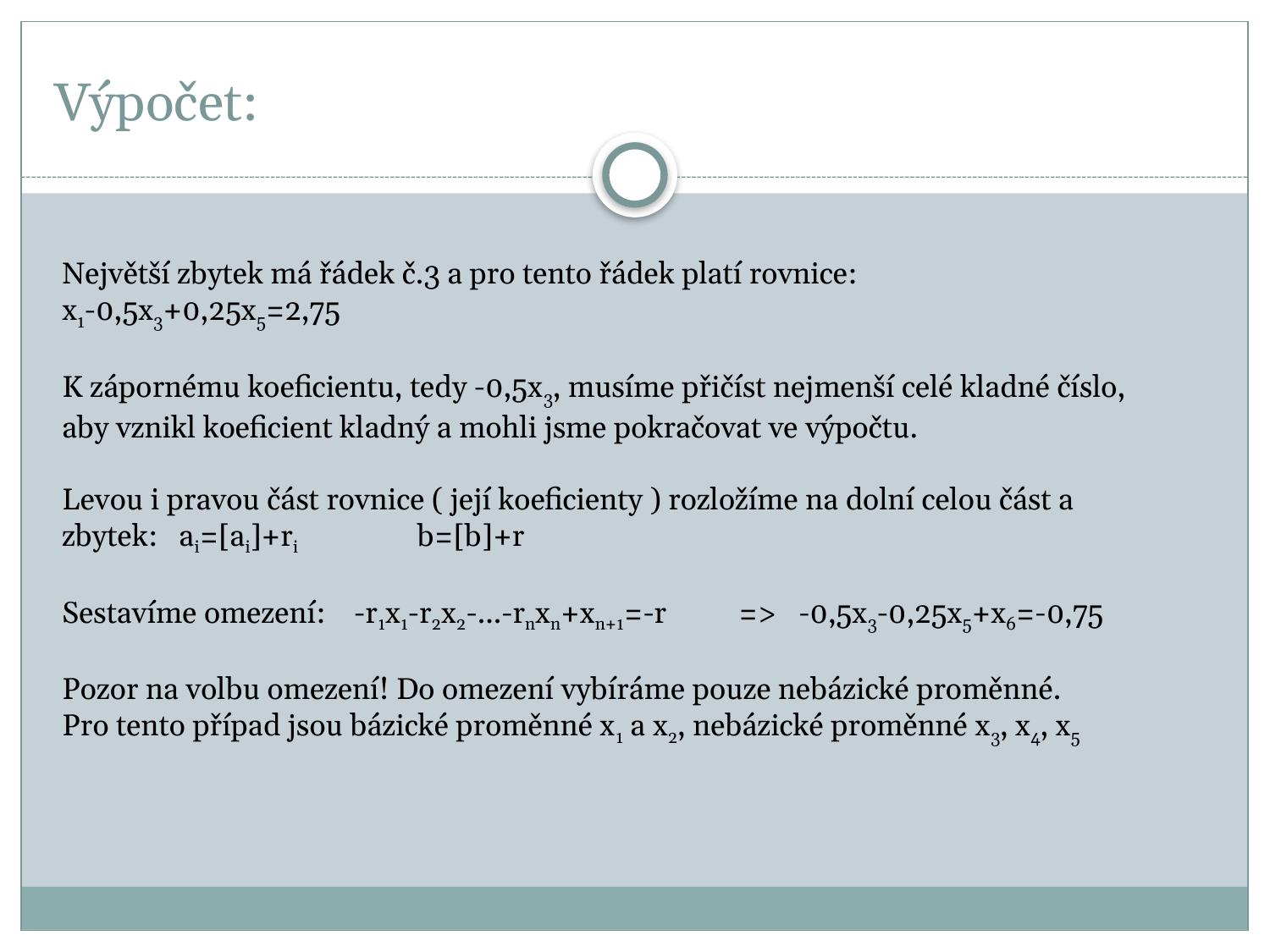

# Výpočet:
Největší zbytek má řádek č.3 a pro tento řádek platí rovnice:
x1-0,5x3+0,25x5=2,75

K zápornému koeficientu, tedy -0,5x3, musíme přičíst nejmenší celé kladné číslo, aby vznikl koeficient kladný a mohli jsme pokračovat ve výpočtu.

Levou i pravou část rovnice ( její koeficienty ) rozložíme na dolní celou část a zbytek:   ai=[ai]+ri                 b=[b]+r

Sestavíme omezení:    -r1x1-r2x2-...-rnxn+xn+1=-r          =>   -0,5x3-0,25x5+x6=-0,75

Pozor na volbu omezení! Do omezení vybíráme pouze nebázické proměnné.
Pro tento případ jsou bázické proměnné x1 a x2, nebázické proměnné x3, x4, x5